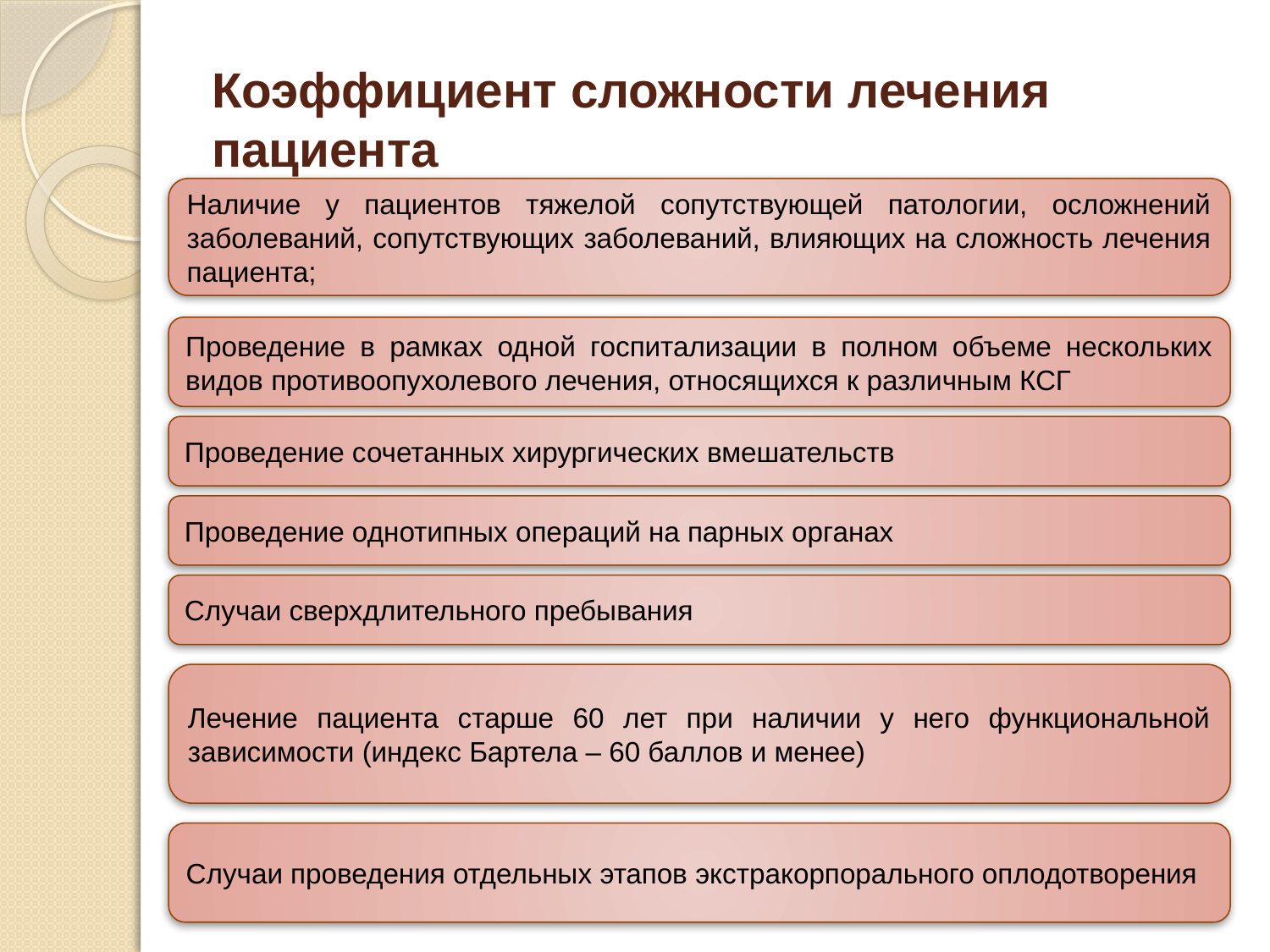

# Коэффициент сложности лечения пациента

Наличие у пациентов тяжелой сопутствующей патологии, осложнений заболеваний, сопутствующих заболеваний, влияющих на сложность лечения пациента;

Проведение в рамках одной госпитализации в полном объеме нескольких видов противоопухолевого лечения, относящихся к различным КСГ
Проведение сочетанных хирургических вмешательств
Проведение однотипных операций на парных органах
Случаи сверхдлительного пребывания
Лечение пациента старше 60 лет при наличии у него функциональной зависимости (индекс Бартела – 60 баллов и менее)
Случаи проведения отдельных этапов экстракорпорального оплодотворения